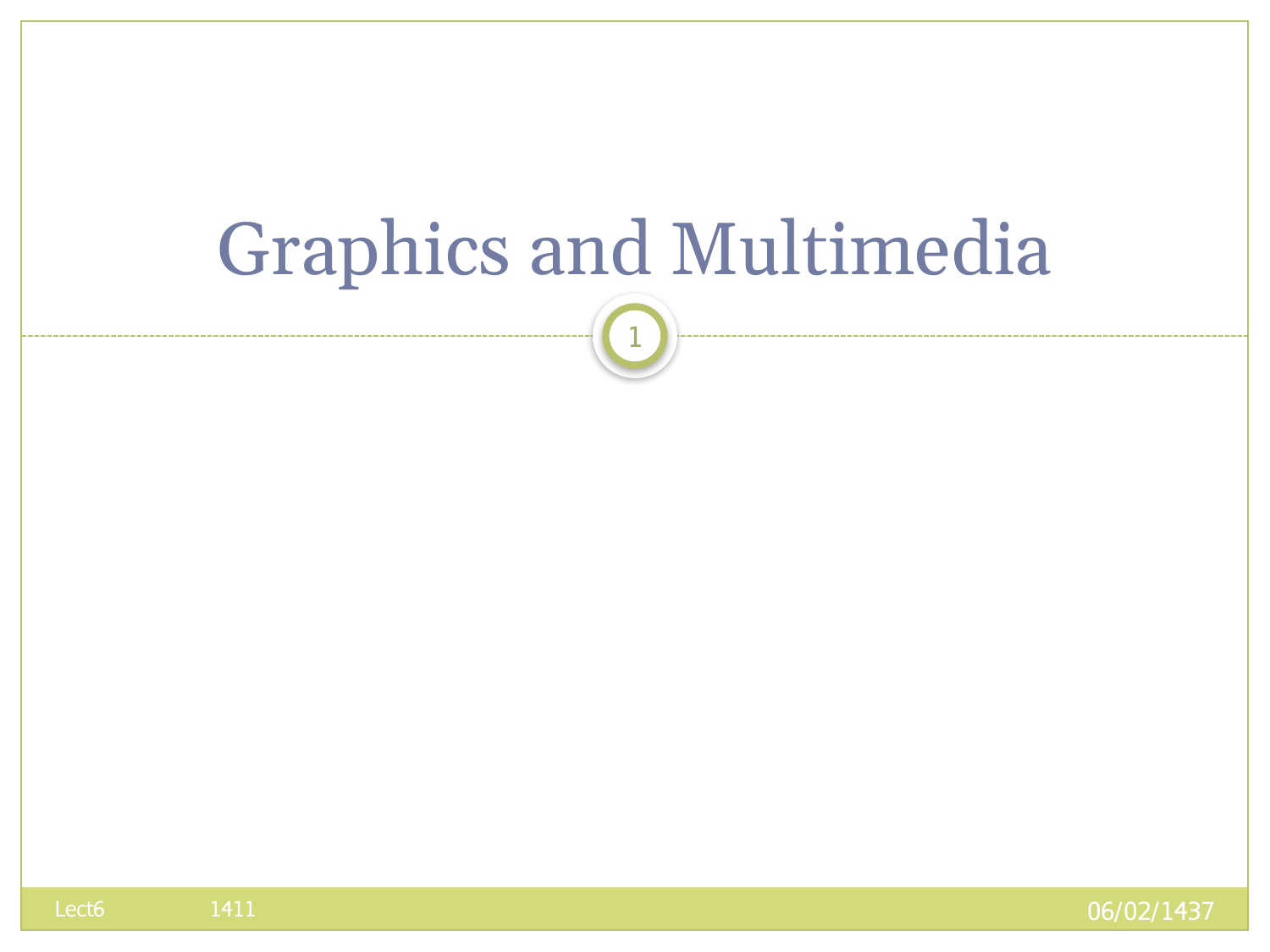

# Graphics and Multimedia
1

06/02/1437
Lect6                1411